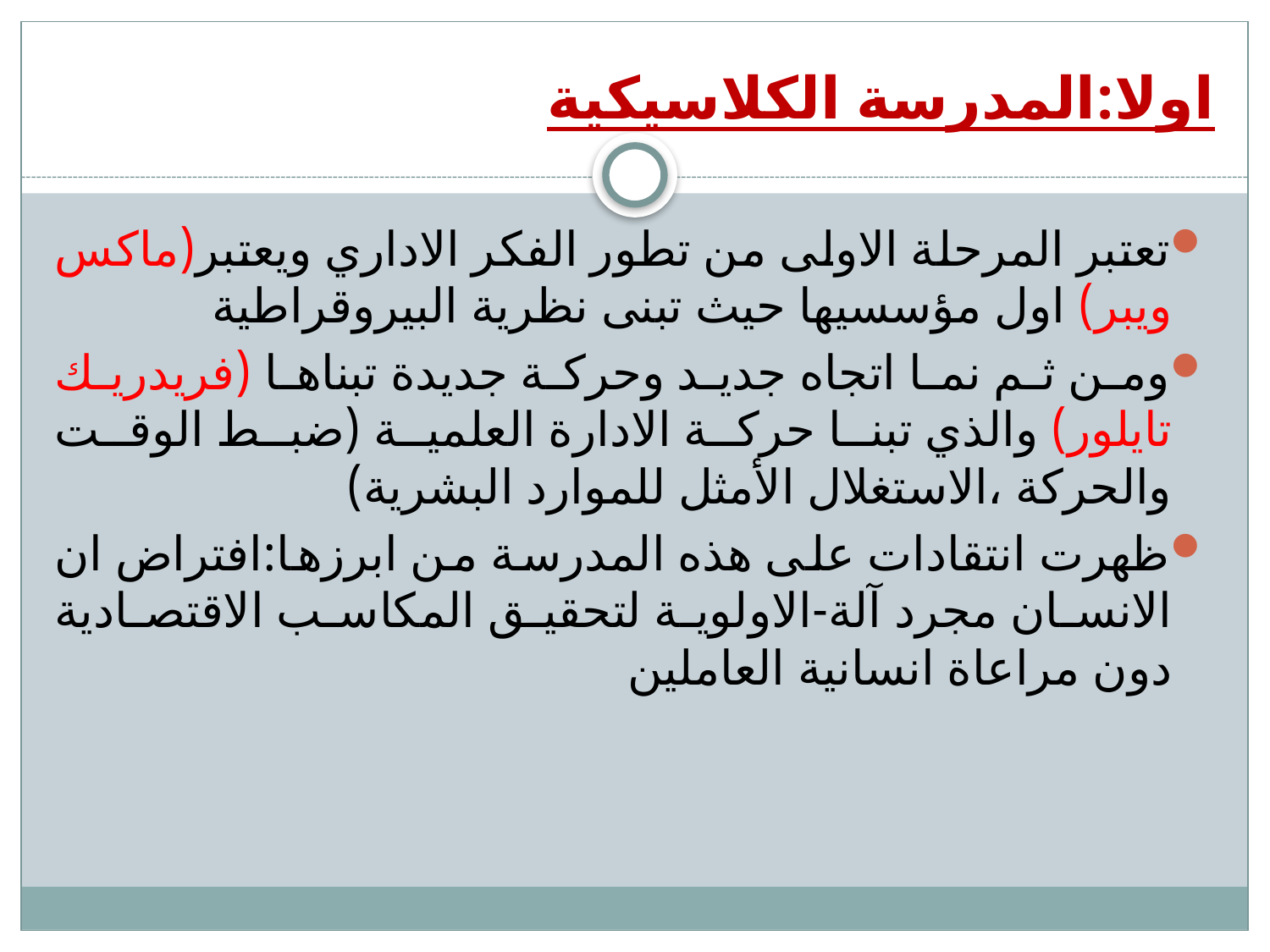

# اولا:المدرسة الكلاسيكية
تعتبر المرحلة الاولى من تطور الفكر الاداري ويعتبر(ماكس ويبر) اول مؤسسيها حيث تبنى نظرية البيروقراطية
ومن ثم نما اتجاه جديد وحركة جديدة تبناها (فريدريك تايلور) والذي تبنا حركة الادارة العلمية (ضبط الوقت والحركة ،الاستغلال الأمثل للموارد البشرية)
ظهرت انتقادات على هذه المدرسة من ابرزها:افتراض ان الانسان مجرد آلة-الاولوية لتحقيق المكاسب الاقتصادية دون مراعاة انسانية العاملين